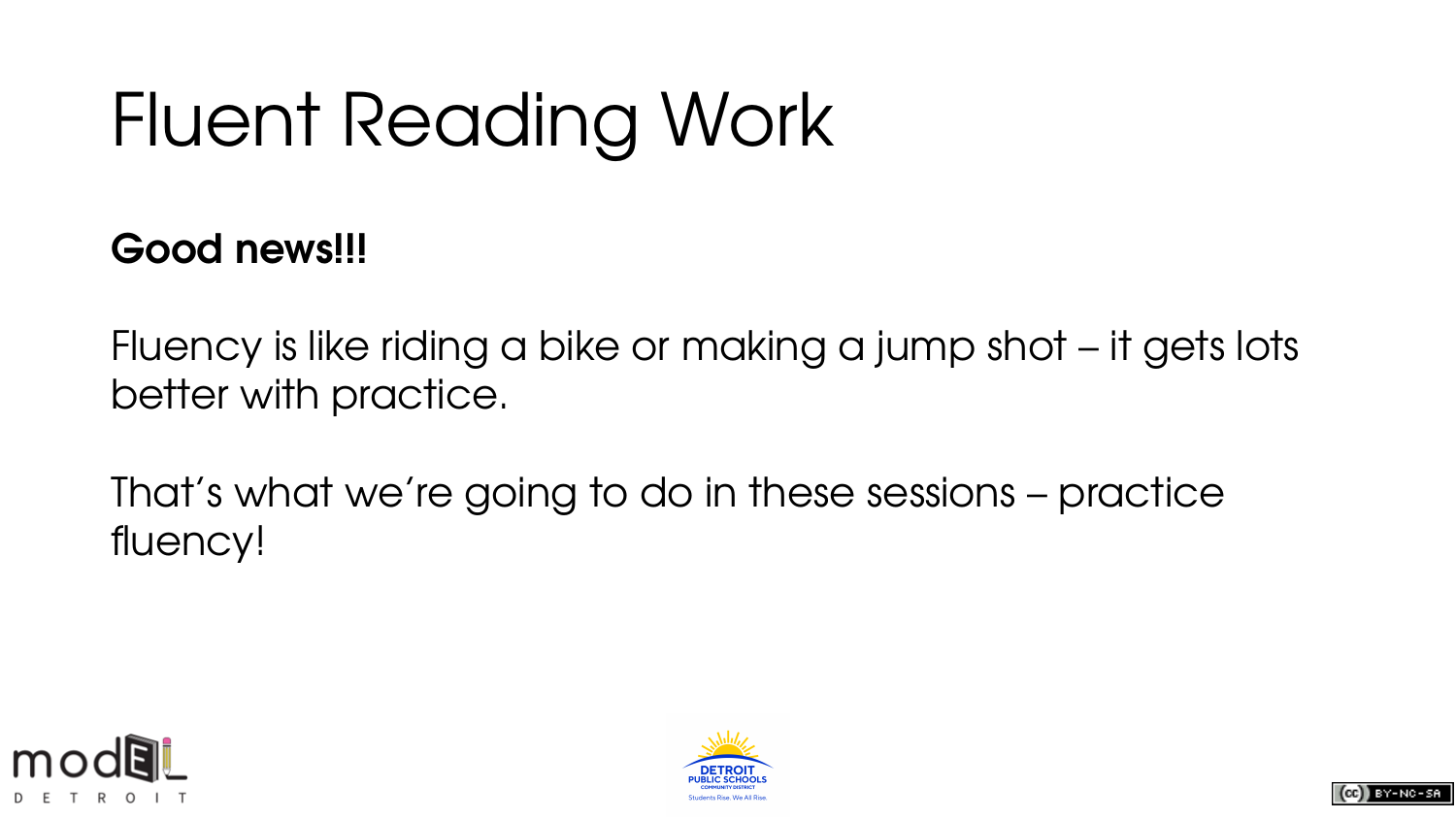

# Fluent Reading Work
Good news!!!

Fluency is like riding a bike or making a jump shot – it gets lots better with practice.

That’s what we’re going to do in these sessions – practice fluency!